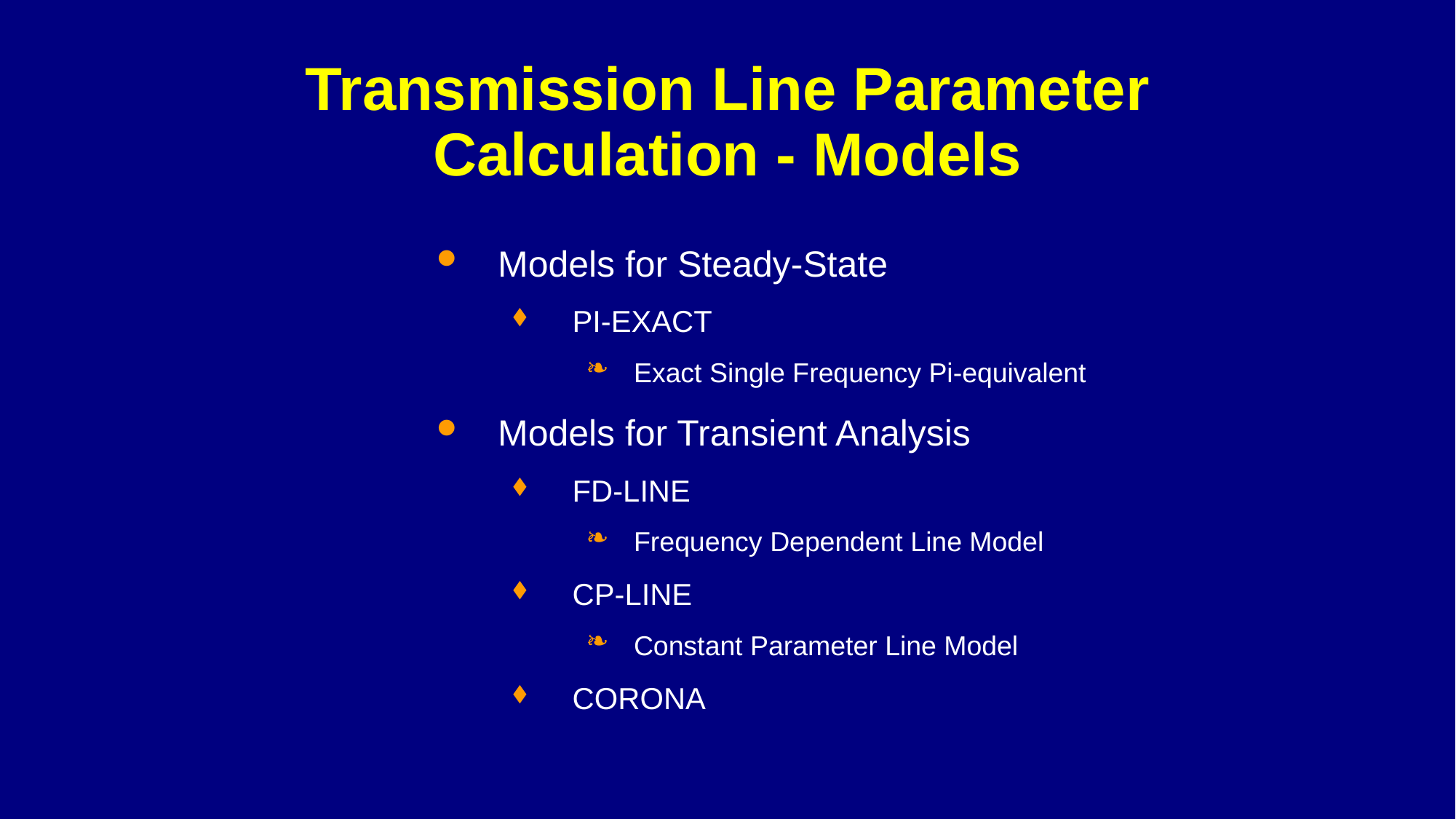

# Transmission Line Parameter Calculation - Models
Models for Steady-State
PI-EXACT
Exact Single Frequency Pi-equivalent
Models for Transient Analysis
FD-LINE
Frequency Dependent Line Model
CP-LINE
Constant Parameter Line Model
CORONA